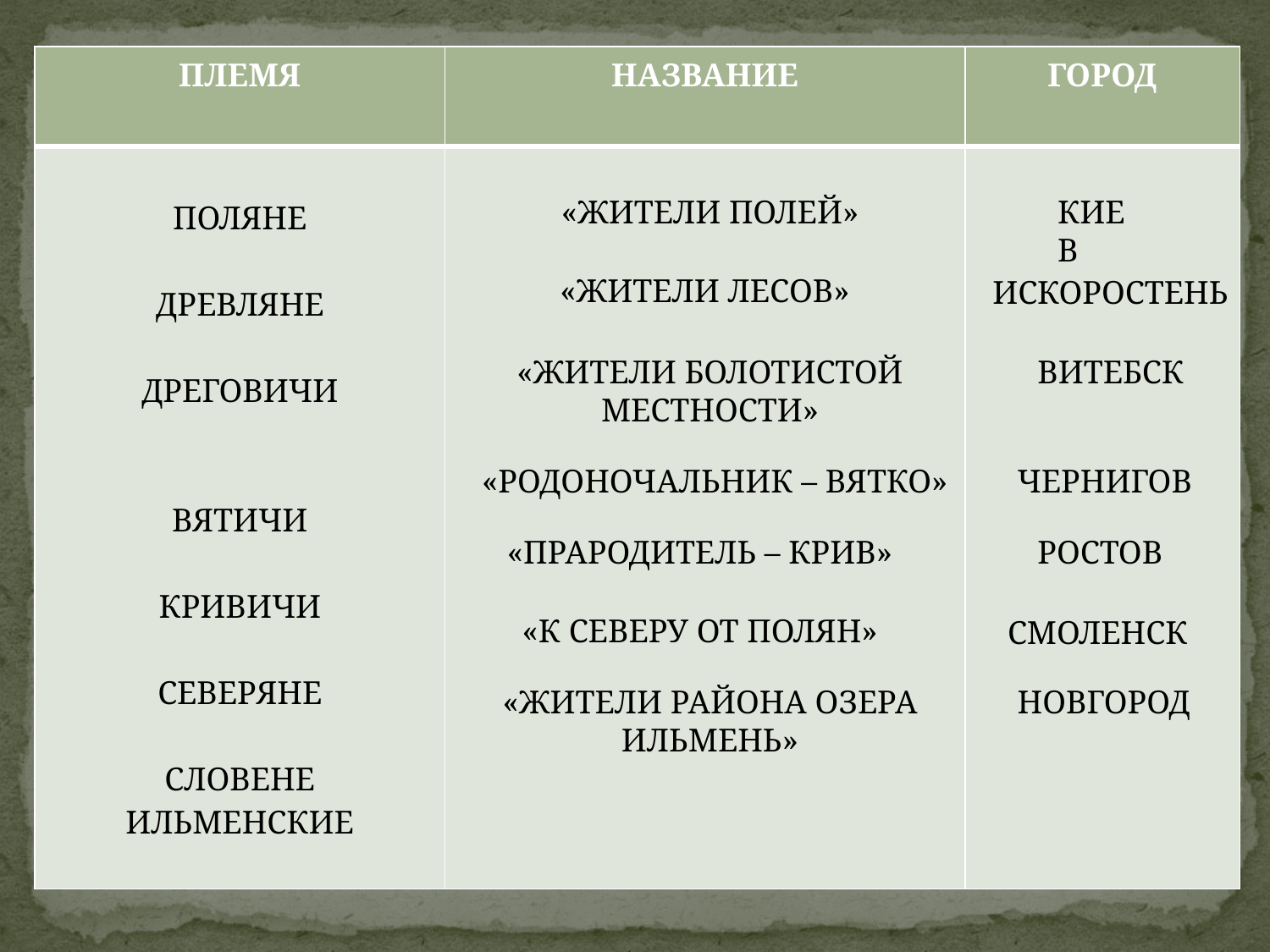

| ПЛЕМЯ | НАЗВАНИЕ | ГОРОД |
| --- | --- | --- |
| ПОЛЯНЕ ДРЕВЛЯНЕ ДРЕГОВИЧИ ВЯТИЧИ КРИВИЧИ СЕВЕРЯНЕ СЛОВЕНЕ ИЛЬМЕНСКИЕ |  |  |
«ЖИТЕЛИ ПОЛЕЙ»
КИЕВ
«ЖИТЕЛИ ЛЕСОВ»
ИСКОРОСТЕНЬ
ВИТЕБСК
«ЖИТЕЛИ БОЛОТИСТОЙ МЕСТНОСТИ»
«РОДОНОЧАЛЬНИК – ВЯТКО»
ЧЕРНИГОВ
«ПРАРОДИТЕЛЬ – КРИВ»
РОСТОВ
«К СЕВЕРУ ОТ ПОЛЯН»
СМОЛЕНСК
НОВГОРОД
«ЖИТЕЛИ РАЙОНА ОЗЕРА ИЛЬМЕНЬ»